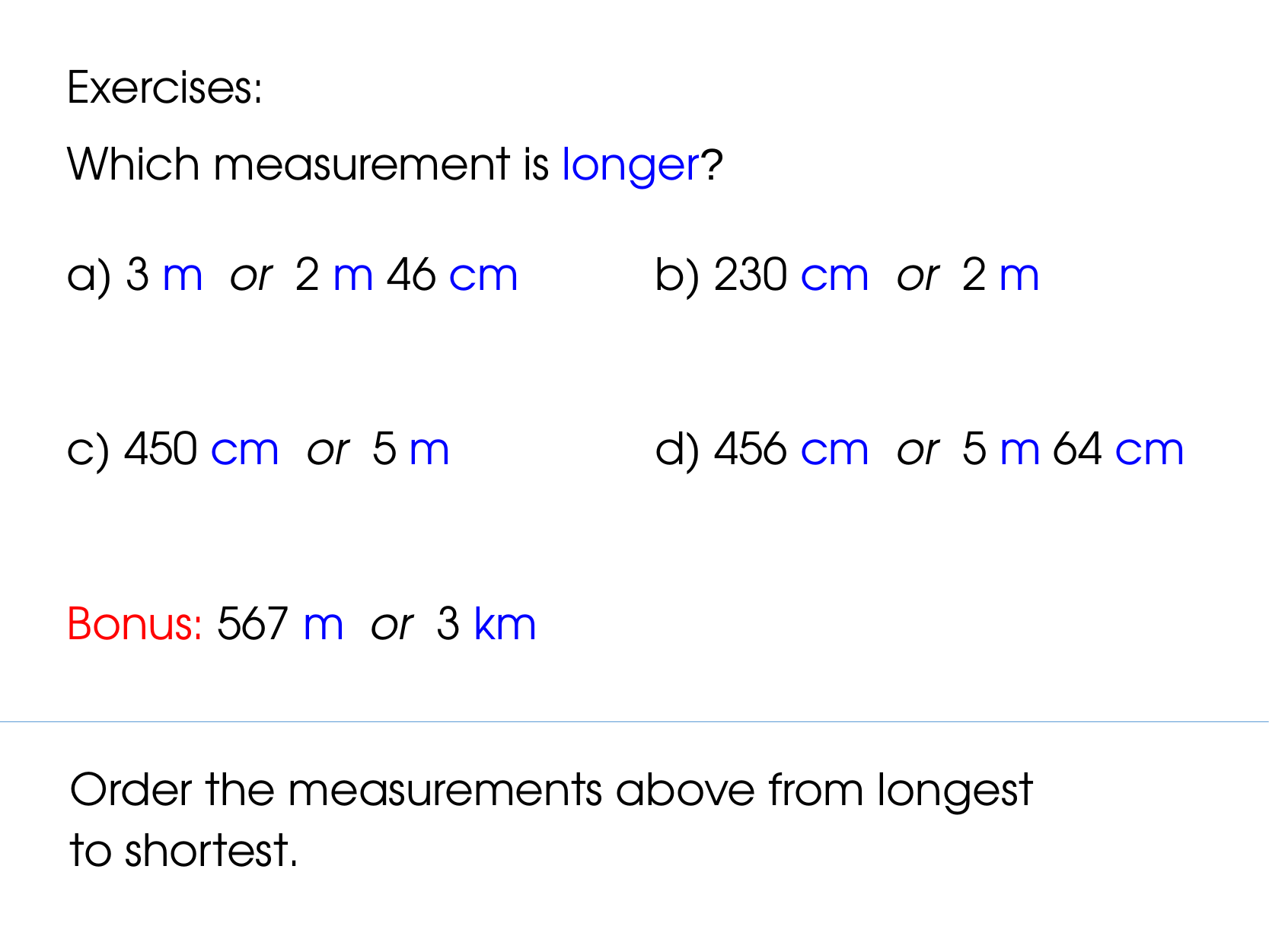

Exercises:
Which measurement is longer?
a) 3 m  or  2 m 46 cm
b) 230 cm  or  2 m
c) 450 cm  or  5 m
d) 456 cm  or  5 m 64 cm
Bonus: 567 m  or  3 km
Order the measurements above from longest
to shortest.